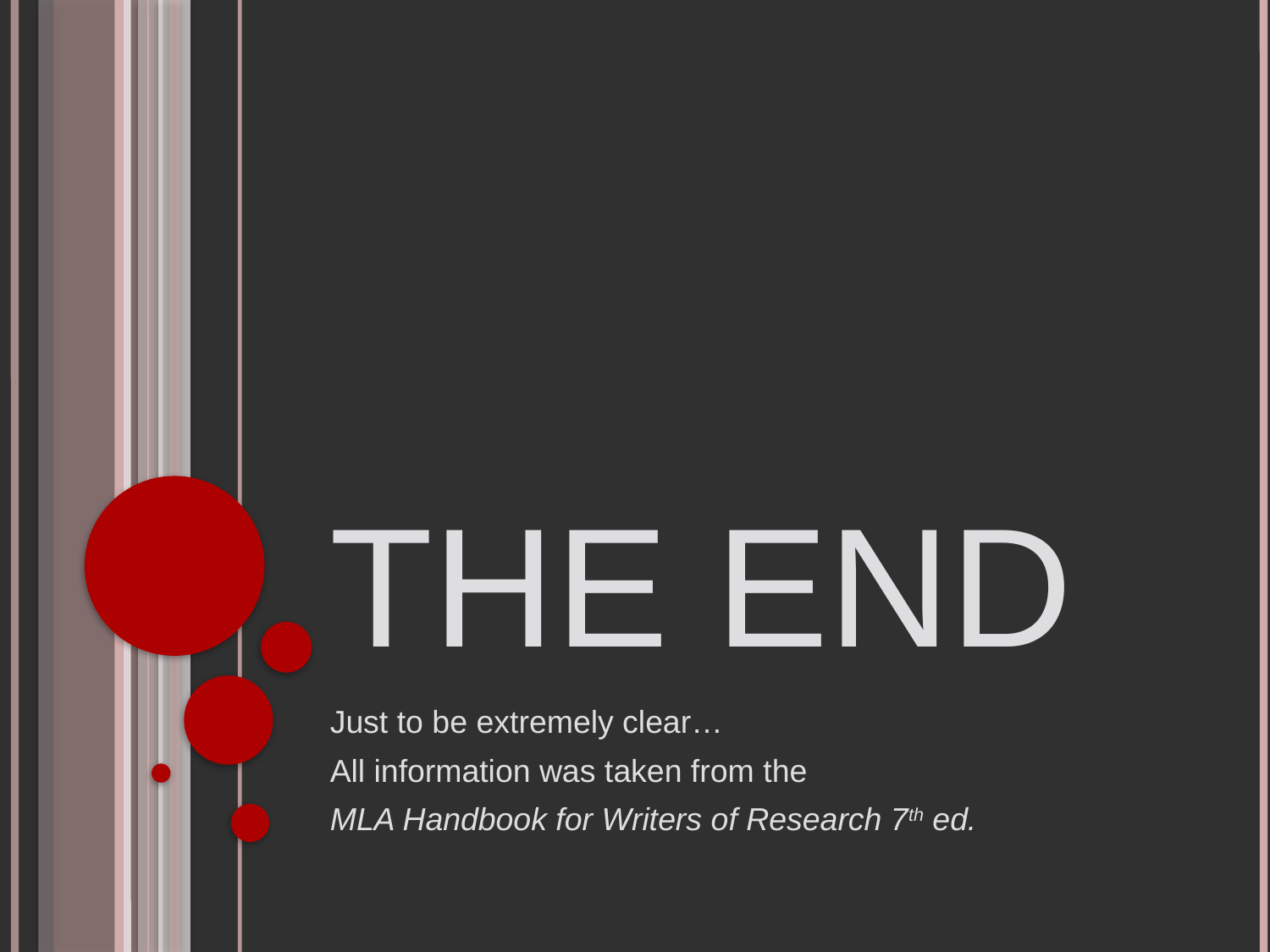

# The End
Just to be extremely clear…
All information was taken from the
MLA Handbook for Writers of Research 7th ed.